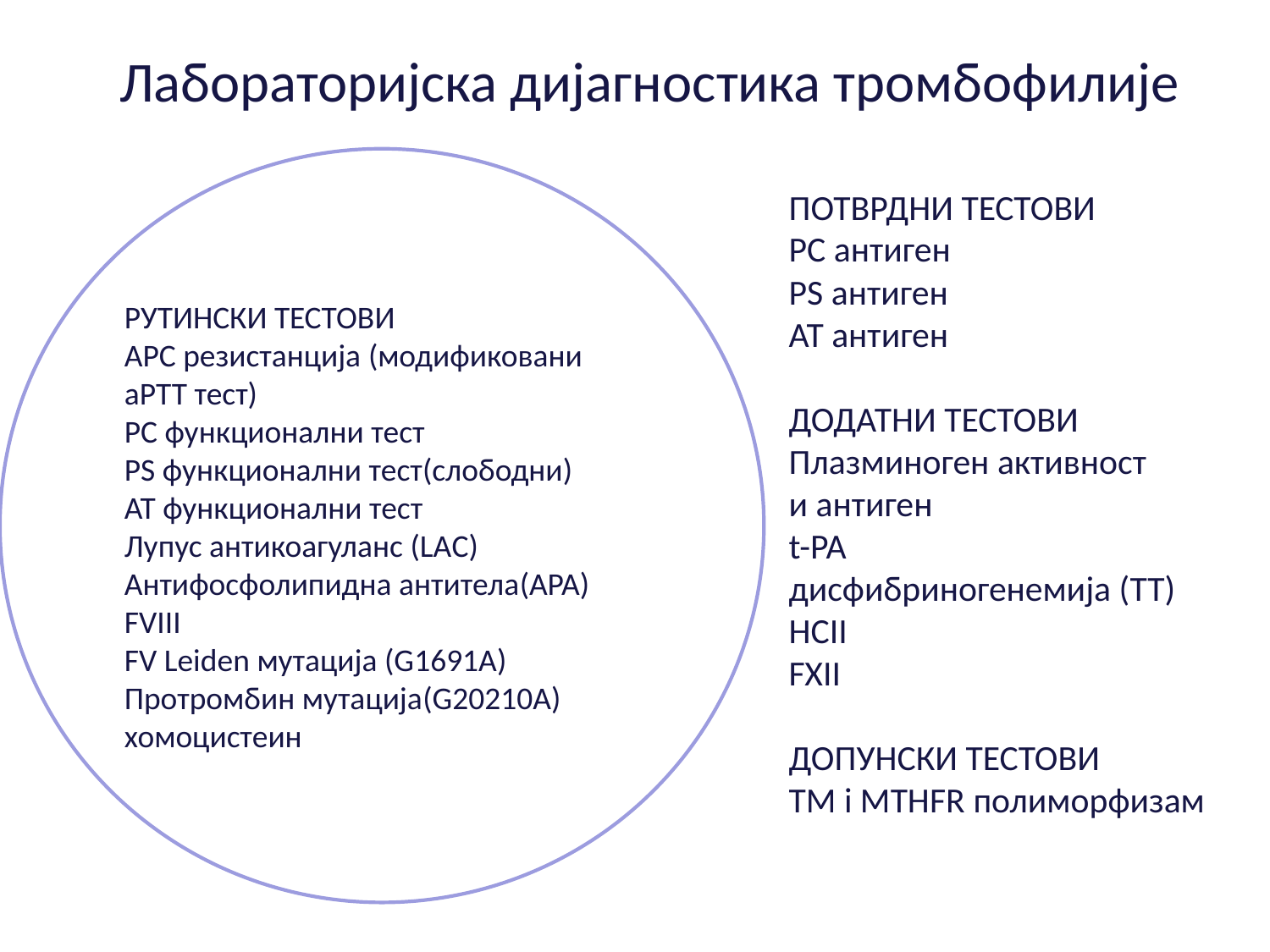

# Лабораторијска дијагностика тромбофилије
РУТИНСКИ ТЕСТОВИ
APC резистанција (модификовани
aPTT тест)
PC функционални тест
PS функционални тест(слободни)
AT функционални тест
Лупус антикоагуланс (LAC)
Aнтифосфолипидна антитела(APA)
FVIII
FV Leiden мутација (G1691A)
Протромбин мутација(G20210A)
хомоцистеин
ПОТВРДНИ ТЕСТОВИ
PC антиген
PS антиген
AT антиген

ДОДАТНИ ТЕСТОВИ
Плазминоген активност
и антиген
t-PA
дисфибриногенемија (TT)
HCII
FXII

ДОПУНСКИ ТЕСТОВИ
TM i MTHFR полиморфизам